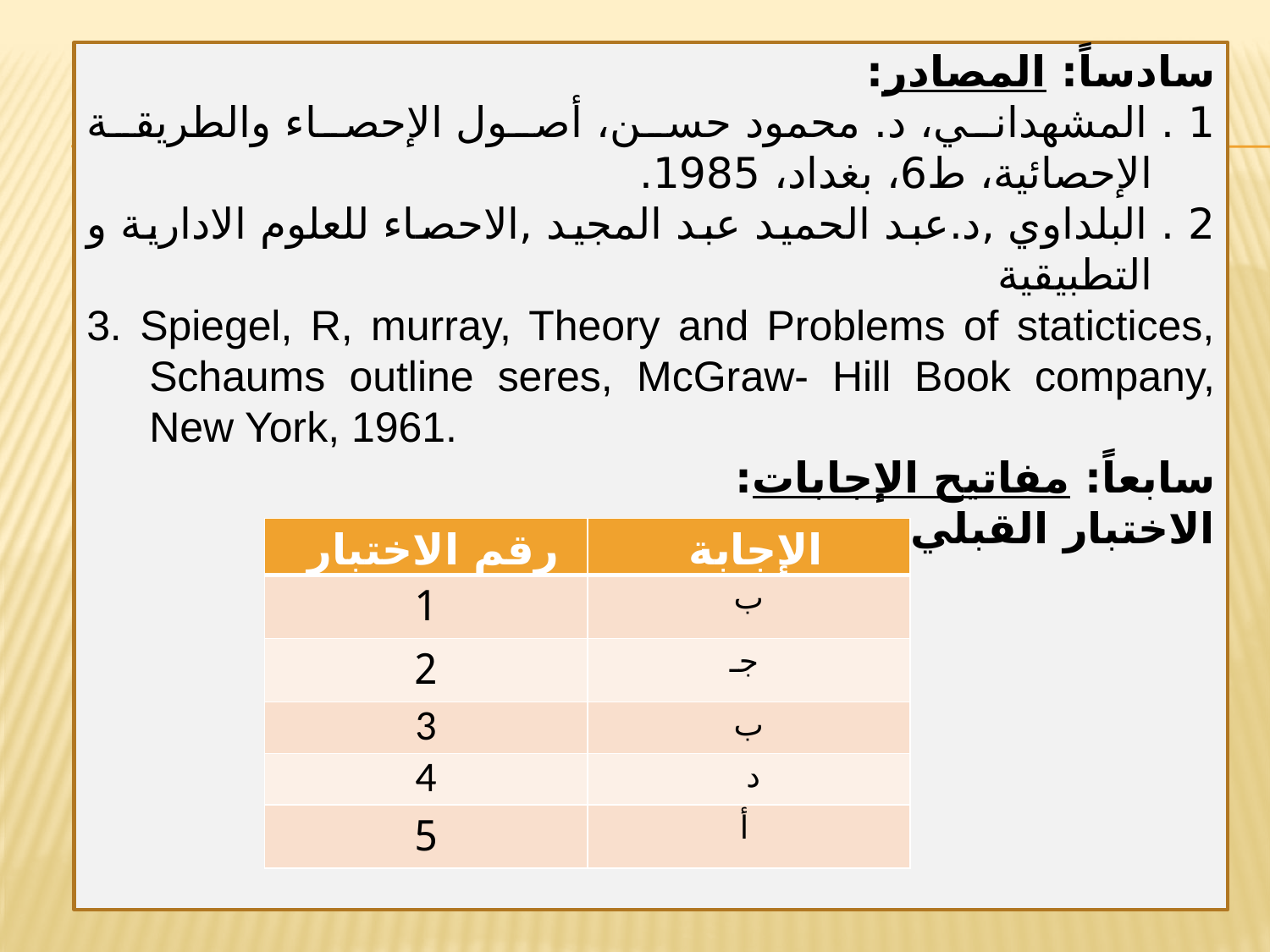

سادساً: المصادر:
1 . المشهداني، د. محمود حسن، أصول الإحصاء والطريقة الإحصائية، ط6، بغداد، 1985.
2 . البلداوي ,د.عبد الحميد عبد المجيد ,الاحصاء للعلوم الادارية و التطبيقية
3. Spiegel, R, murray, Theory and Problems of statictices, Schaums outline seres, McGraw- Hill Book company, New York, 1961.
سابعاً: مفاتيح الإجابات:
الاختبار القبلي:

| رقم الاختبار | الإجابة |
| --- | --- |
| 1 | ب |
| 2 | جـ |
| 3 | ب |
| 4 | د |
| 5 | أ |